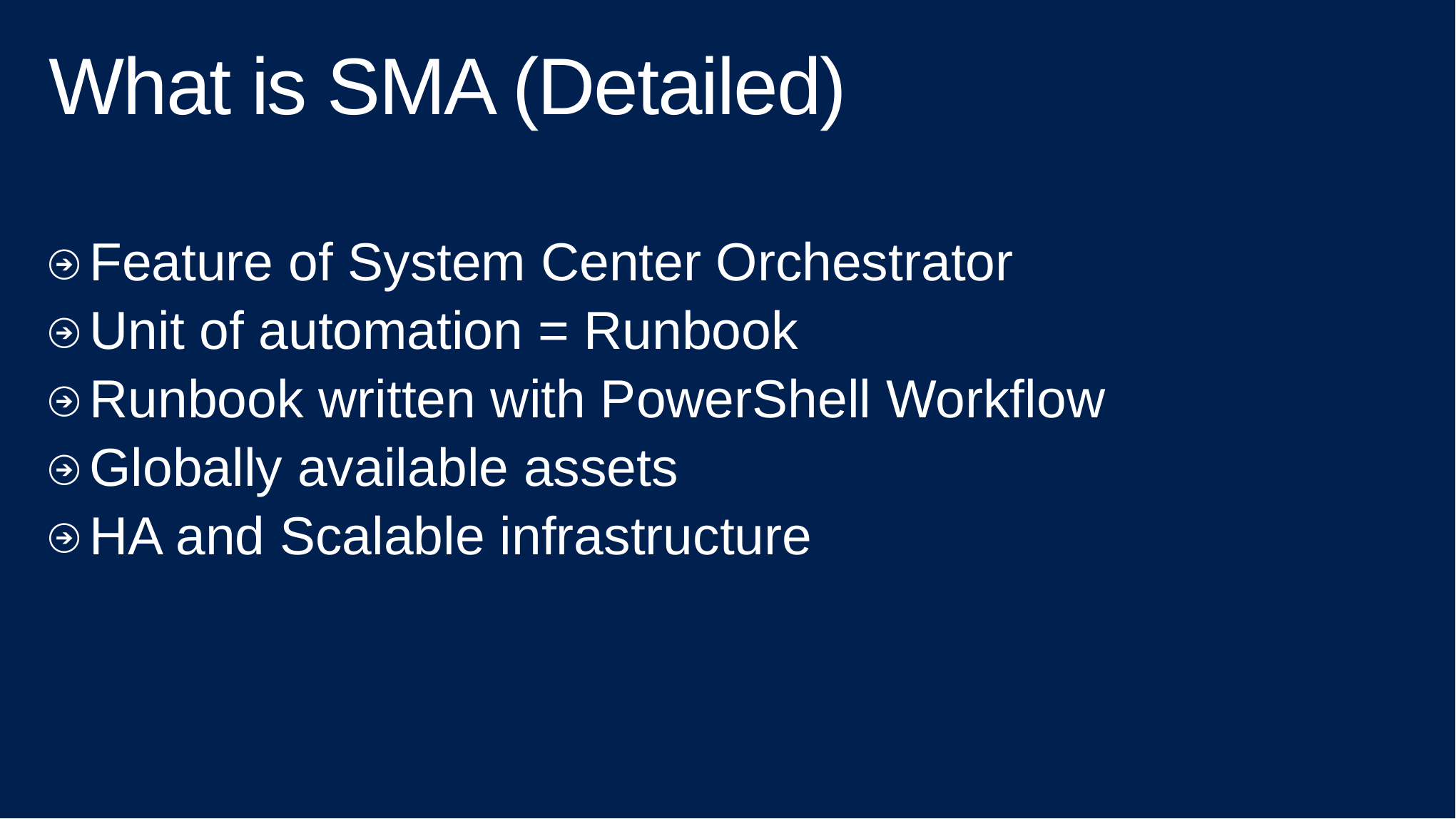

# What is SMA (Detailed)

Feature of System Center Orchestrator
Unit of automation = Runbook
Runbook written with PowerShell Workflow
Globally available assets
HA and Scalable infrastructure